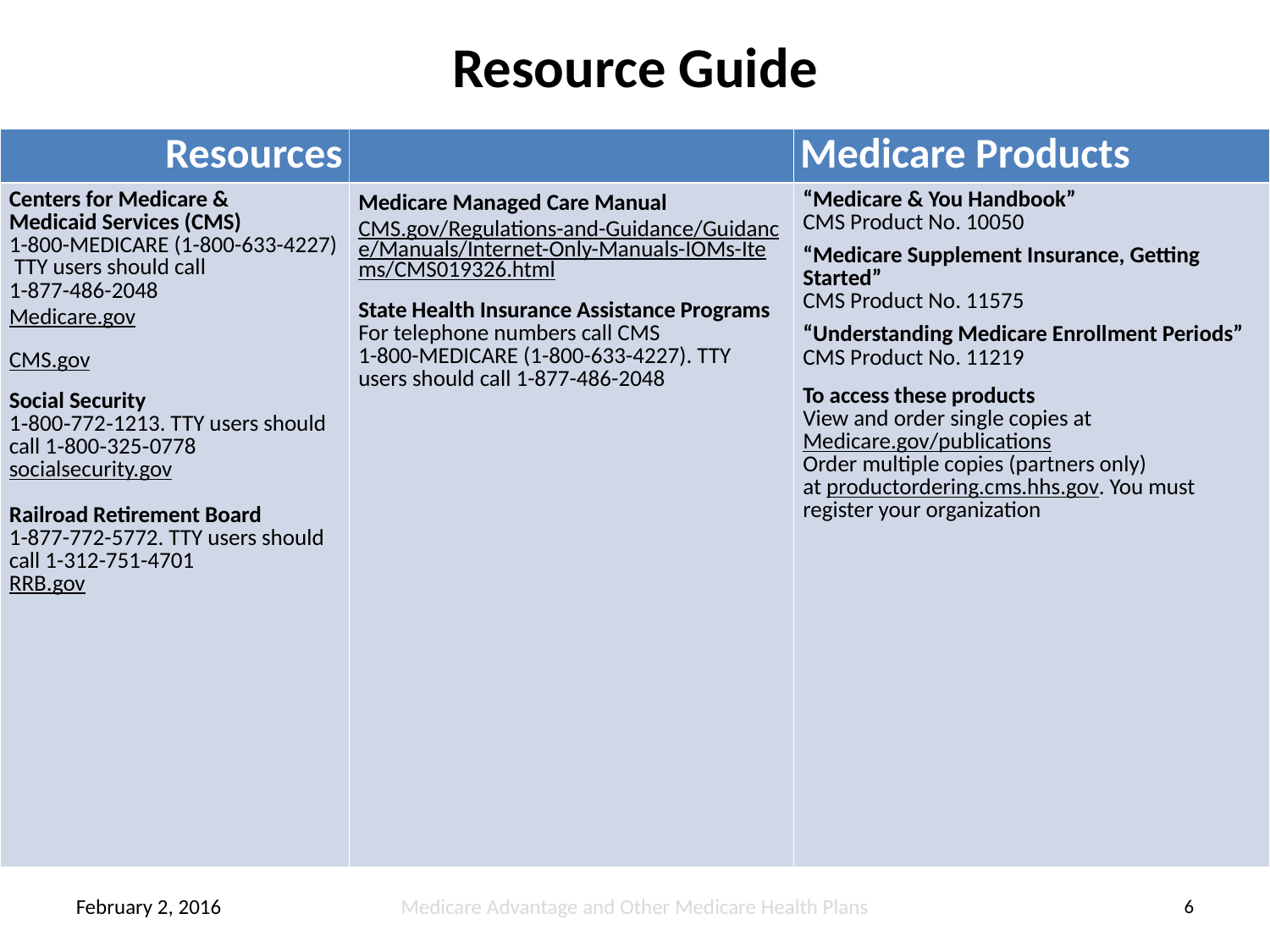

# Resource Guide
| Resources | Resources | Medicare Products |
| --- | --- | --- |
| Centers for Medicare & Medicaid Services (CMS) 1-800-MEDICARE (1-800-633-4227) TTY users should call 1-877-486-2048 Medicare.gov CMS.gov Social Security 1‑800‑772‑1213. TTY users should call 1‑800‑325‑0778 socialsecurity.gov Railroad Retirement Board 1-877-772-5772. TTY users should call 1-312-751-4701 RRB.gov | Medicare Managed Care Manual CMS.gov/Regulations-and-Guidance/Guidance/Manuals/Internet-Only-Manuals-IOMs-Items/CMS019326.html State Health Insurance Assistance Programs For telephone numbers call CMS 1-800-MEDICARE (1-800-633-4227). TTY users should call 1-877-486-2048 | “Medicare & You Handbook” CMS Product No. 10050 “Medicare Supplement Insurance, Getting Started” CMS Product No. 11575 “Understanding Medicare Enrollment Periods” CMS Product No. 11219 To access these products View and order single copies at Medicare.gov/publications Order multiple copies (partners only) at productordering.cms.hhs.gov. You must register your organization |
February 2, 2016
Medicare Advantage and Other Medicare Health Plans
6